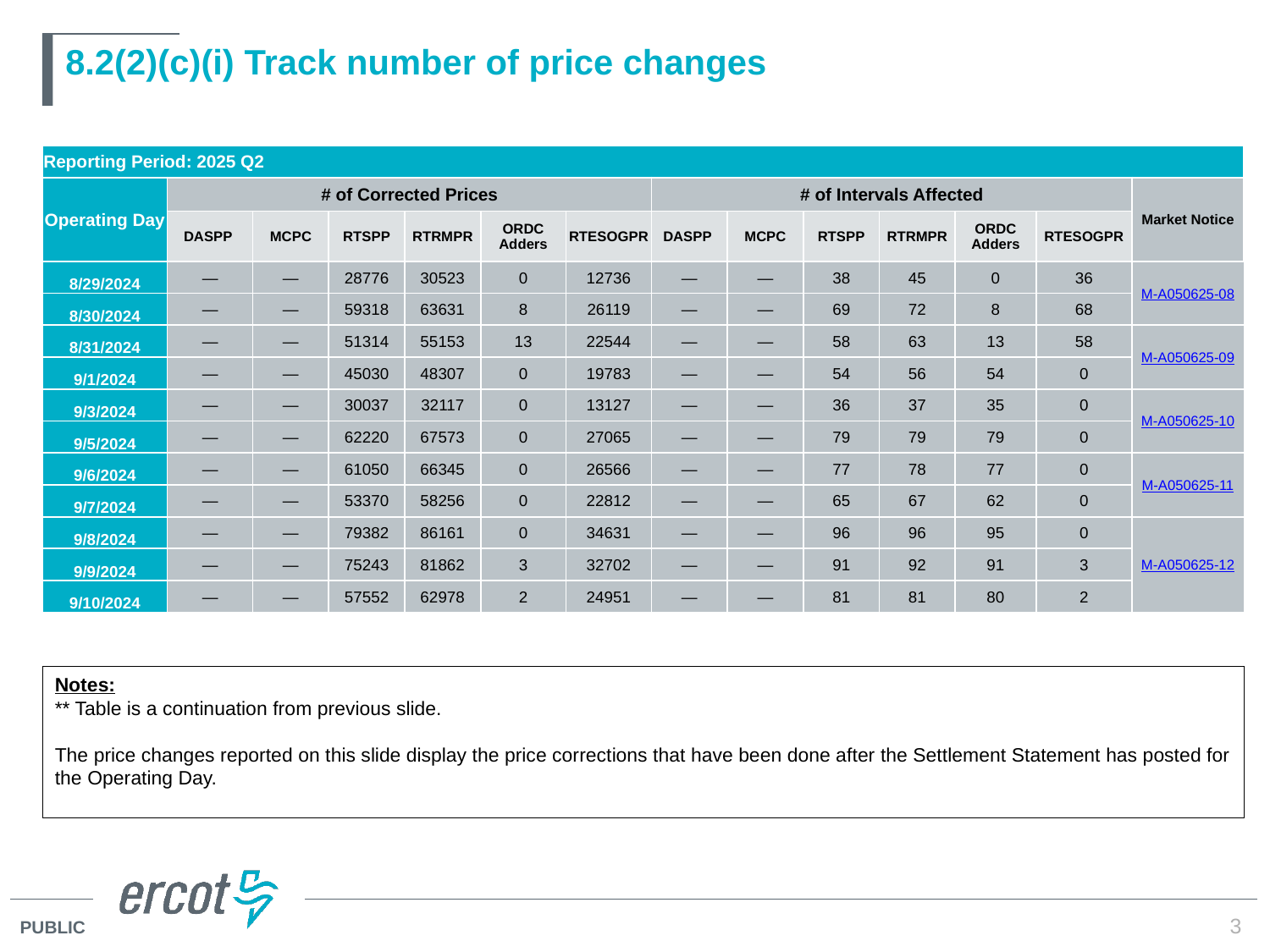

# 8.2(2)(c)(i) Track number of price changes
| Reporting Period: 2025 Q2 |  |  |  |  |  |  |  |  |  |  |  |  |  |
| --- | --- | --- | --- | --- | --- | --- | --- | --- | --- | --- | --- | --- | --- |
| Operating Day | # of Corrected Prices |  |  |  |  |  | # of Intervals Affected |  |  |  |  |  | Market Notice |
|  | DASPP | MCPC | RTSPP | RTRMPR | ORDC Adders | RTESOGPR | DASPP | MCPC | RTSPP | RTRMPR | ORDC Adders | RTESOGPR |  |
| 8/29/2024 | — | — | 28776 | 30523 | 0 | 12736 | — | — | 38 | 45 | 0 | 36 | M-A050625-08 |
| 8/30/2024 | — | — | 59318 | 63631 | 8 | 26119 | — | — | 69 | 72 | 8 | 68 |  |
| 8/31/2024 | — | — | 51314 | 55153 | 13 | 22544 | — | — | 58 | 63 | 13 | 58 | M-A050625-09 |
| 9/1/2024 | — | — | 45030 | 48307 | 0 | 19783 | — | — | 54 | 56 | 54 | 0 |  |
| 9/3/2024 | — | — | 30037 | 32117 | 0 | 13127 | — | — | 36 | 37 | 35 | 0 | M-A050625-10 |
| 9/5/2024 | — | — | 62220 | 67573 | 0 | 27065 | — | — | 79 | 79 | 79 | 0 |  |
| 9/6/2024 | — | — | 61050 | 66345 | 0 | 26566 | — | — | 77 | 78 | 77 | 0 | M-A050625-11 |
| 9/7/2024 | — | — | 53370 | 58256 | 0 | 22812 | — | — | 65 | 67 | 62 | 0 |  |
| 9/8/2024 | — | — | 79382 | 86161 | 0 | 34631 | — | — | 96 | 96 | 95 | 0 | M-A050625-12 |
| 9/9/2024 | — | — | 75243 | 81862 | 3 | 32702 | — | — | 91 | 92 | 91 | 3 |  |
| 9/10/2024 | — | — | 57552 | 62978 | 2 | 24951 | — | — | 81 | 81 | 80 | 2 |  |
Notes:
** Table is a continuation from previous slide.

The price changes reported on this slide display the price corrections that have been done after the Settlement Statement has posted for the Operating Day.

3